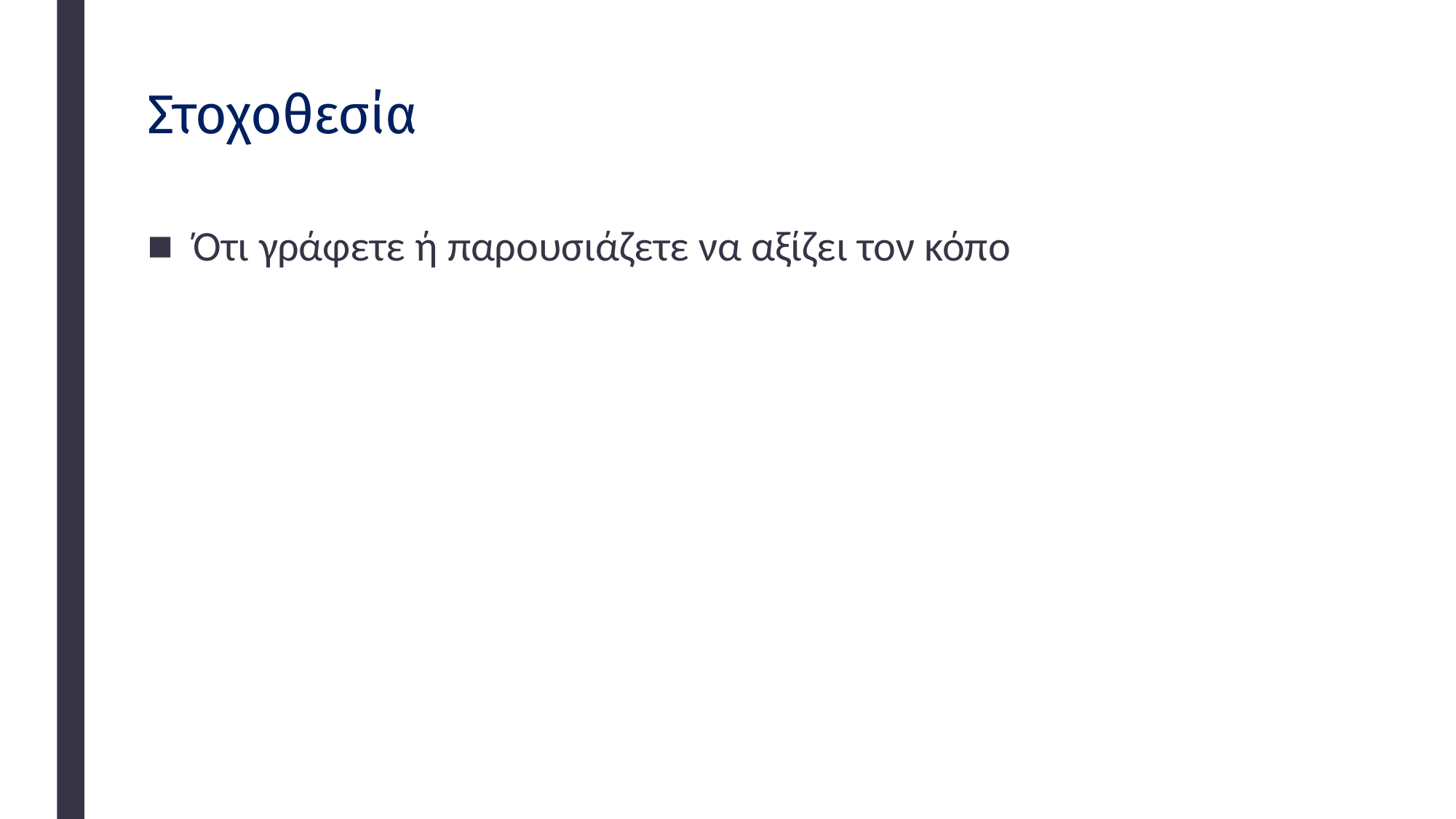

# Στοχοθεσία
Ότι γράφετε ή παρουσιάζετε να αξίζει τον κόπο